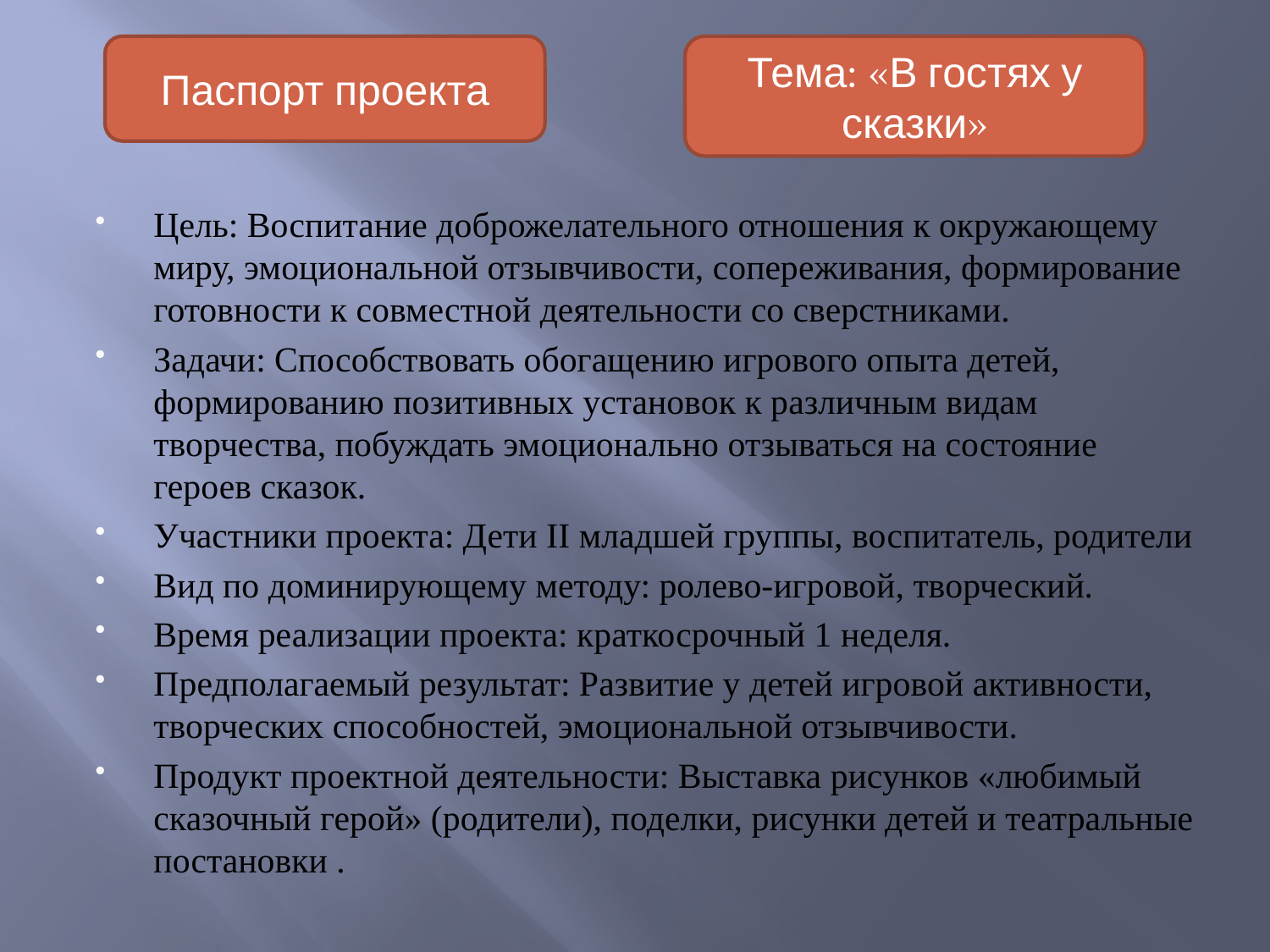

Паспорт проекта
Тема: «В гостях у сказки»
Цель: Воспитание доброжелательного отношения к окружающему миру, эмоциональной отзывчивости, сопереживания, формирование готовности к совместной деятельности со сверстниками.
Задачи: Способствовать обогащению игрового опыта детей, формированию позитивных установок к различным видам творчества, побуждать эмоционально отзываться на состояние героев сказок.
Участники проекта: Дети II младшей группы, воспитатель, родители
Вид по доминирующему методу: ролево-игровой, творческий.
Время реализации проекта: краткосрочный 1 неделя.
Предполагаемый результат: Развитие у детей игровой активности, творческих способностей, эмоциональной отзывчивости.
Продукт проектной деятельности: Выставка рисунков «любимый сказочный герой» (родители), поделки, рисунки детей и театральные постановки .